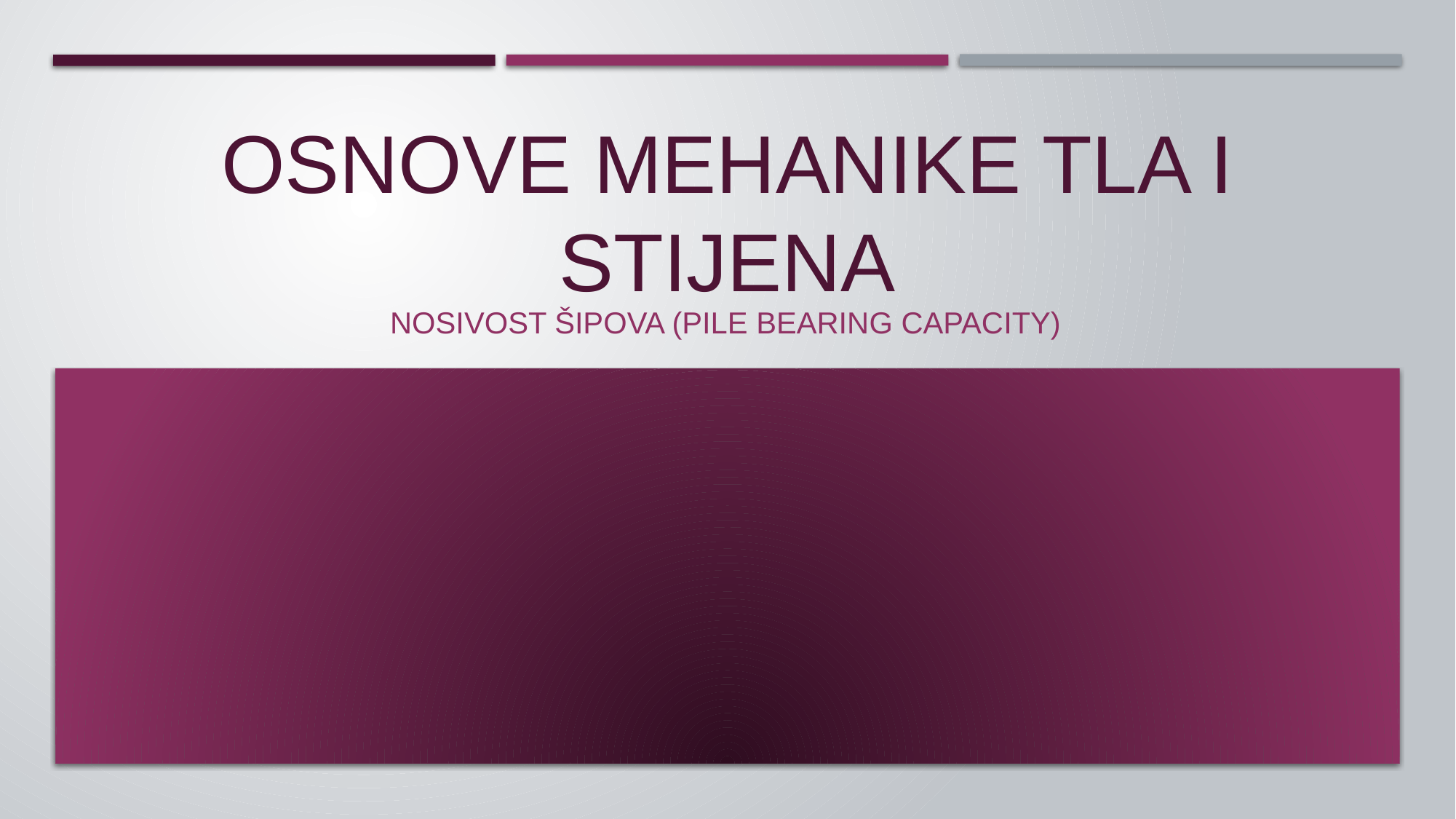

# OSNOVE MEHANIKE TLA I STIJENA
nosivost šipova (pile bearing capacity)